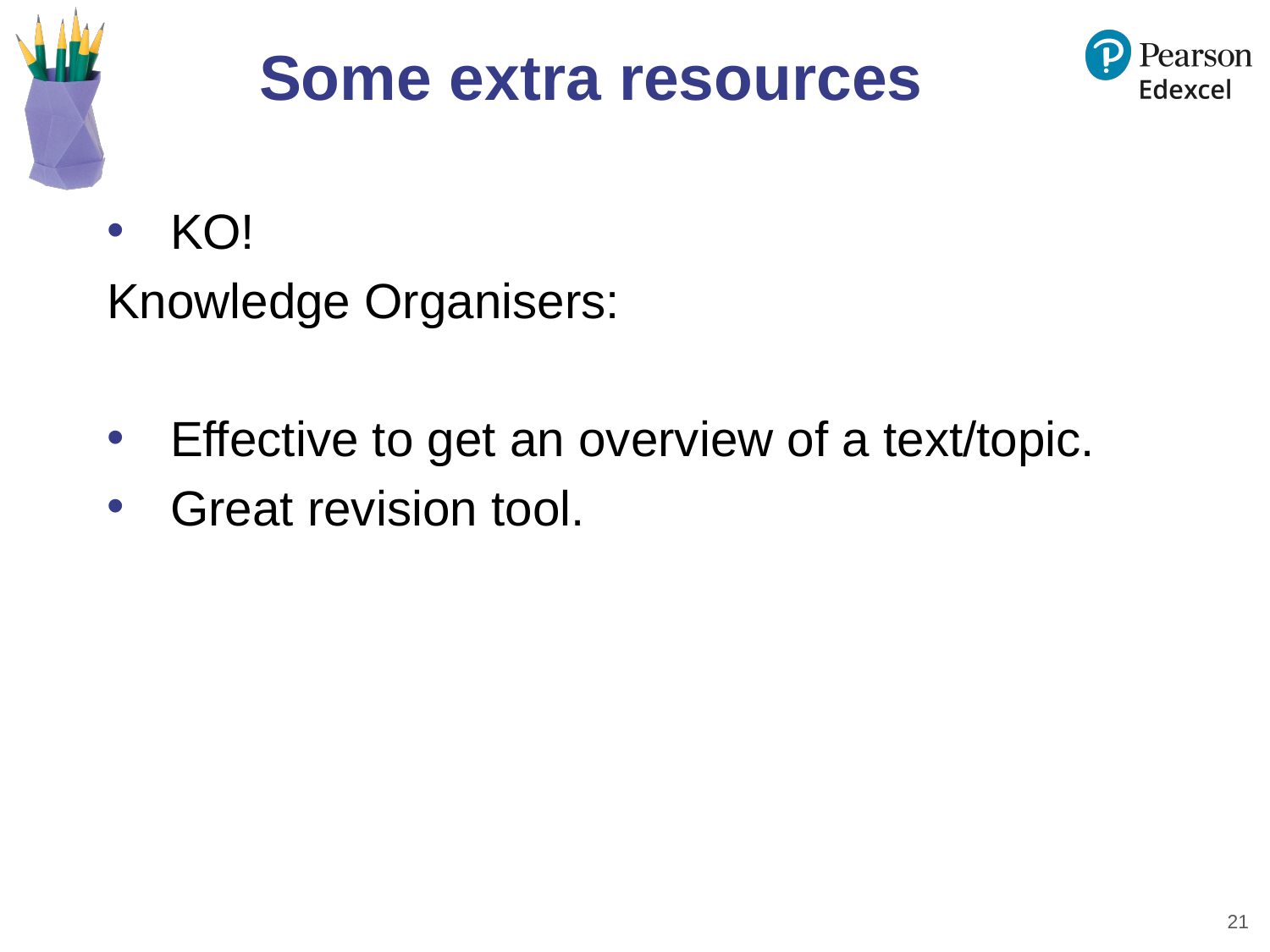

# Some extra resources
KO!
Knowledge Organisers:

Effective to get an overview of a text/topic.
Great revision tool.